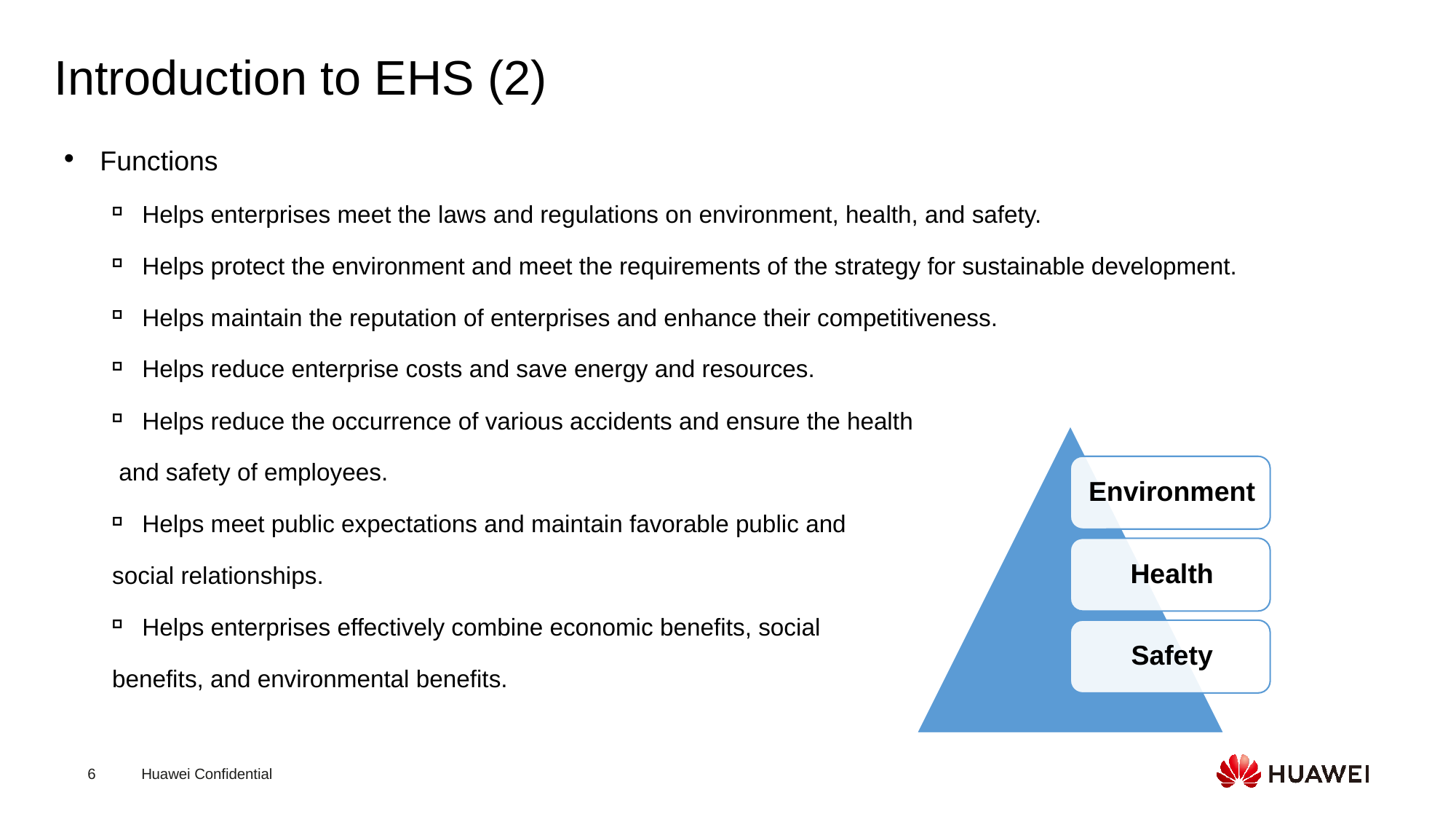

# Introduction to EHS (2)
Functions
Helps enterprises meet the laws and regulations on environment, health, and safety.
Helps protect the environment and meet the requirements of the strategy for sustainable development.
Helps maintain the reputation of enterprises and enhance their competitiveness.
Helps reduce enterprise costs and save energy and resources.
Helps reduce the occurrence of various accidents and ensure the health
 and safety of employees.
Helps meet public expectations and maintain favorable public and
social relationships.
Helps enterprises effectively combine economic benefits, social
benefits, and environmental benefits.
Environment
Health
Safety